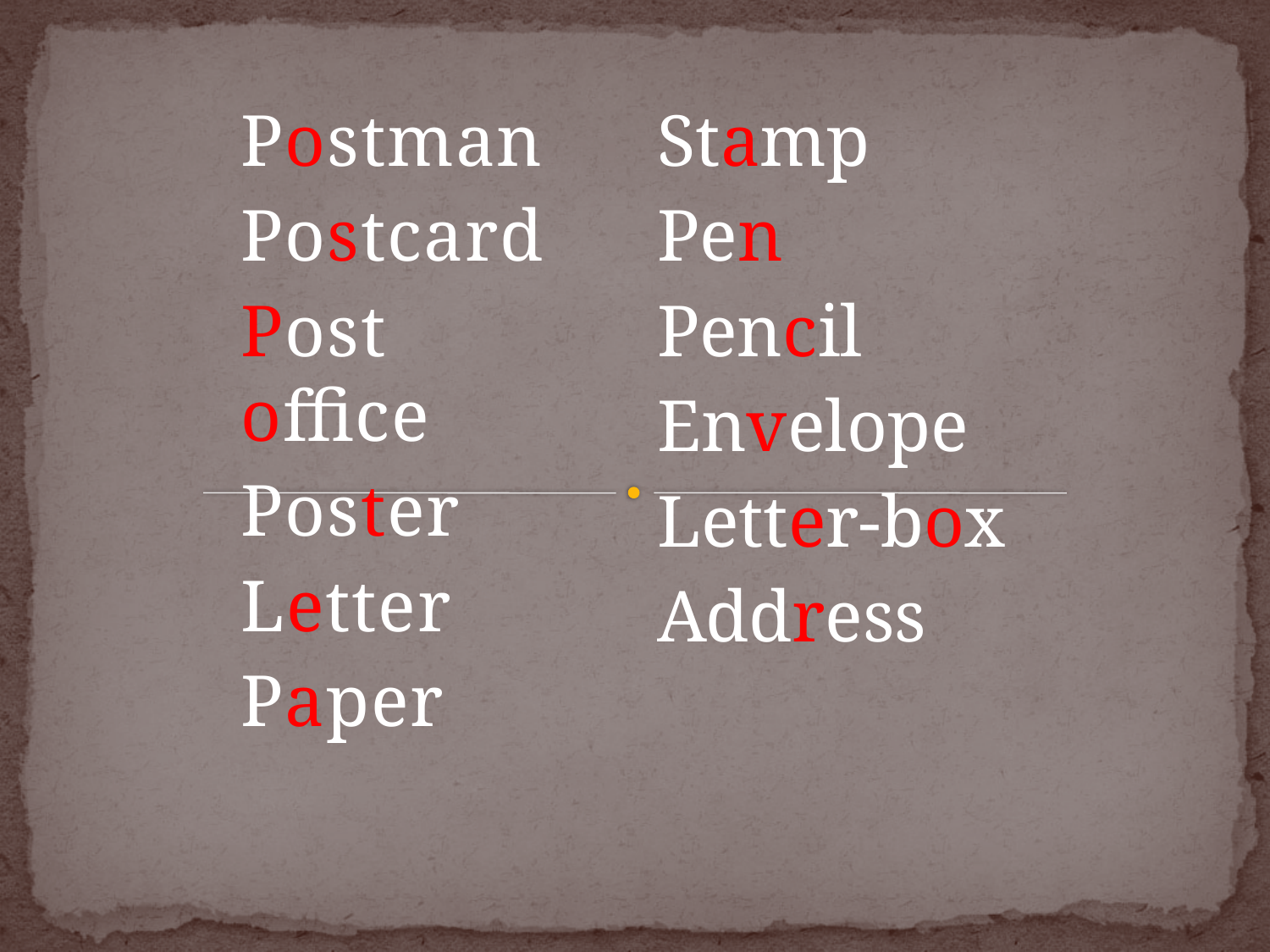

Postman
Postcard
Post office
Poster
Letter
Paper

Stamp
Pen
Pencil
Envelope
Letter-box
Address